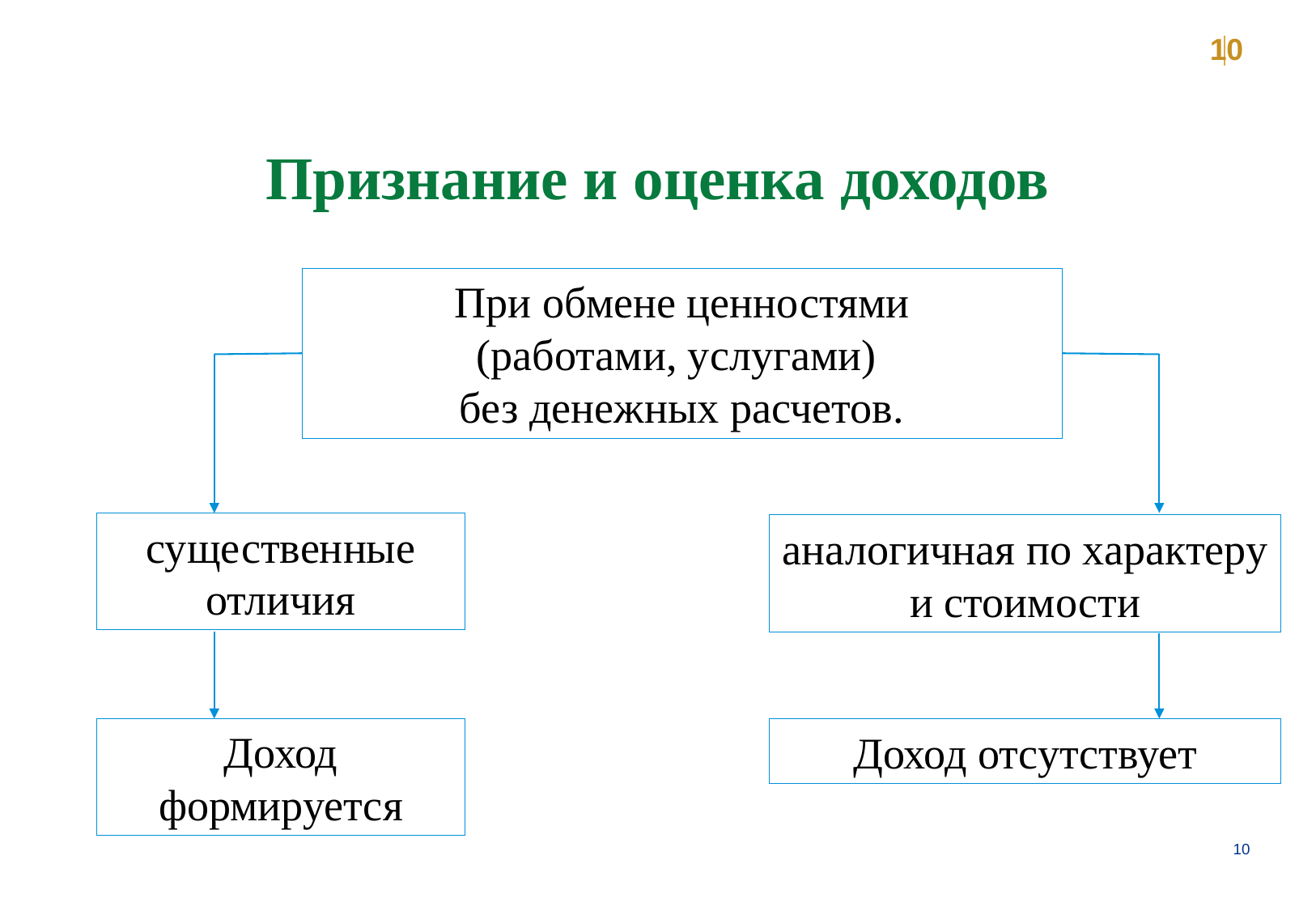

10
Признание и оценка доходов

При обмене ценностями
(работами, услугами)
без денежных расчетов.
существенные отличия
аналогичная по характеру и стоимости
Доход формируется
Доход отсутствует